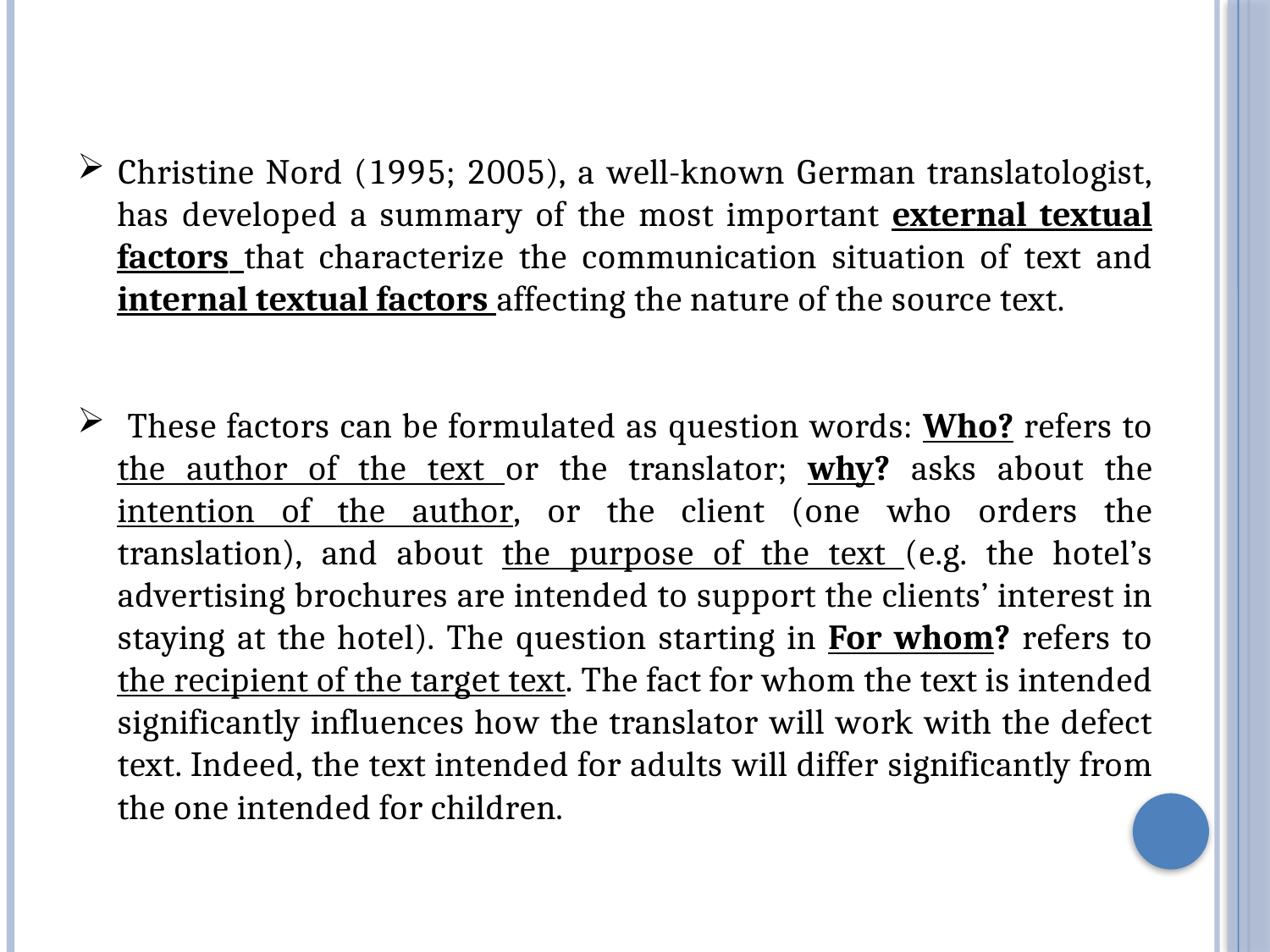

Christine Nord (1995; 2005), a well-known German translatologist, has developed a summary of the most important external textual factors that characterize the communication situation of text and internal textual factors affecting the nature of the source text.

 These factors can be formulated as question words: Who? refers to the author of the text or the translator; why? asks about the intention of the author, or the client (one who orders the translation), and about the purpose of the text (e.g. the hotel’s advertising brochures are intended to support the clients’ interest in staying at the hotel). The question starting in For whom? refers to the recipient of the target text. The fact for whom the text is intended significantly influences how the translator will work with the defect text. Indeed, the text intended for adults will differ significantly from the one intended for children.